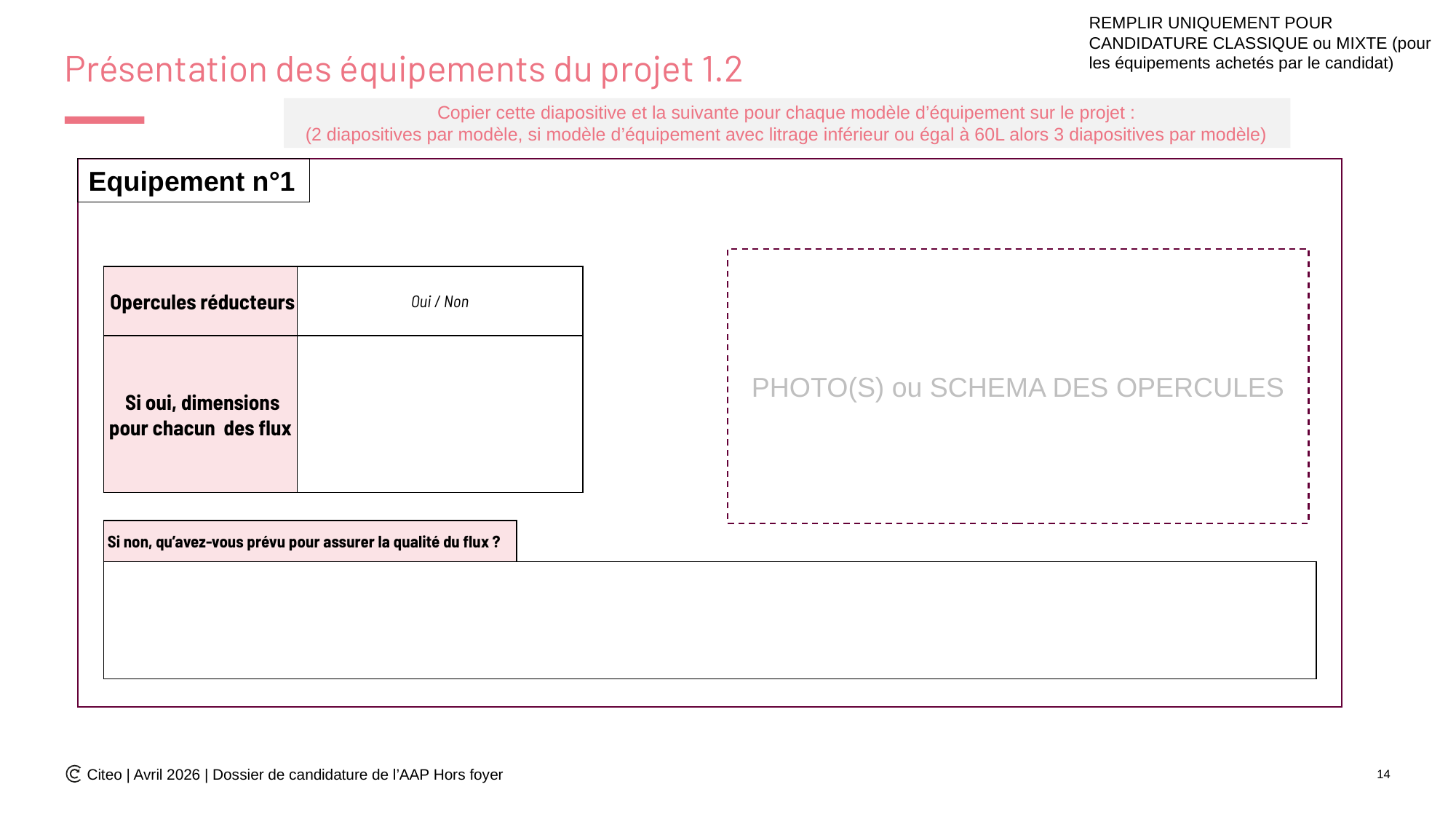

REMPLIR UNIQUEMENT POUR CANDIDATURE CLASSIQUE ou MIXTE (pour les équipements achetés par le candidat)
# Présentation des équipements du projet 1.2
Copier cette diapositive et la suivante pour chaque modèle d’équipement sur le projet :
(2 diapositives par modèle, si modèle d’équipement avec litrage inférieur ou égal à 60L alors 3 diapositives par modèle)

Equipement n°1
PHOTO(S) ou SCHEMA DES OPERCULES
| Opercules réducteurs | Oui / Non |
| --- | --- |
| Si oui, dimensions pour chacun des flux |  |
| Si non, qu’avez-vous prévu pour assurer la qualité du flux ? |  |
| --- | --- |
|  |  |
Citeo | Avril 2026 | Dossier de candidature de l’AAP Hors foyer
14